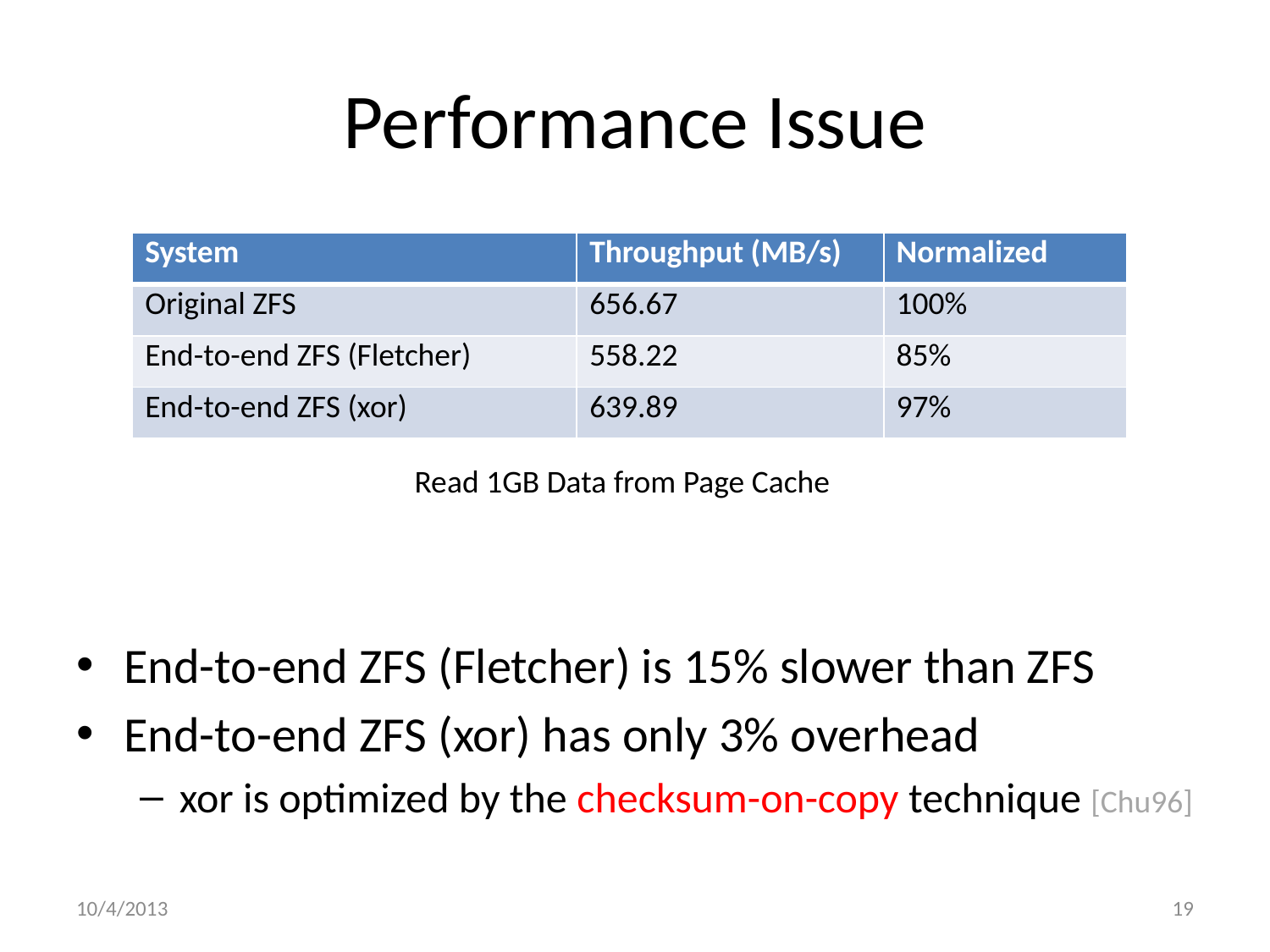

# Performance Issue

End-to-end ZFS (Fletcher) is 15% slower than ZFS
End-to-end ZFS (xor) has only 3% overhead
xor is optimized by the checksum-on-copy technique [Chu96]

| System | Throughput (MB/s) | Normalized |
| --- | --- | --- |
| Original ZFS | 656.67 | 100% |
| End-to-end ZFS (Fletcher) | 558.22 | 85% |
| End-to-end ZFS (xor) | 639.89 | 97% |
Read 1GB Data from Page Cache
10/4/2013
19